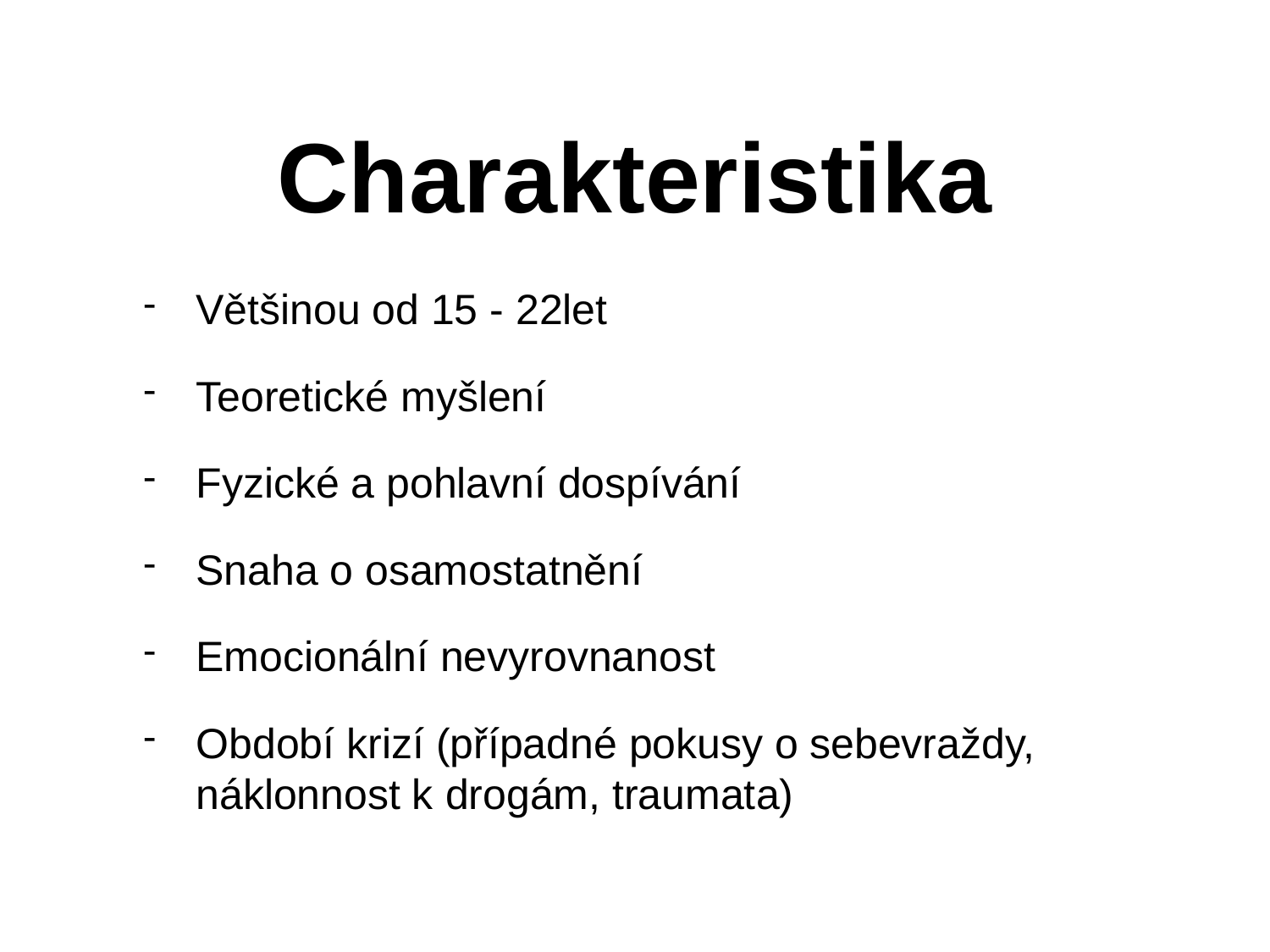

# Charakteristika
Většinou od 15 - 22let
Teoretické myšlení
Fyzické a pohlavní dospívání
Snaha o osamostatnění
Emocionální nevyrovnanost
Období krizí (případné pokusy o sebevraždy, náklonnost k drogám, traumata)